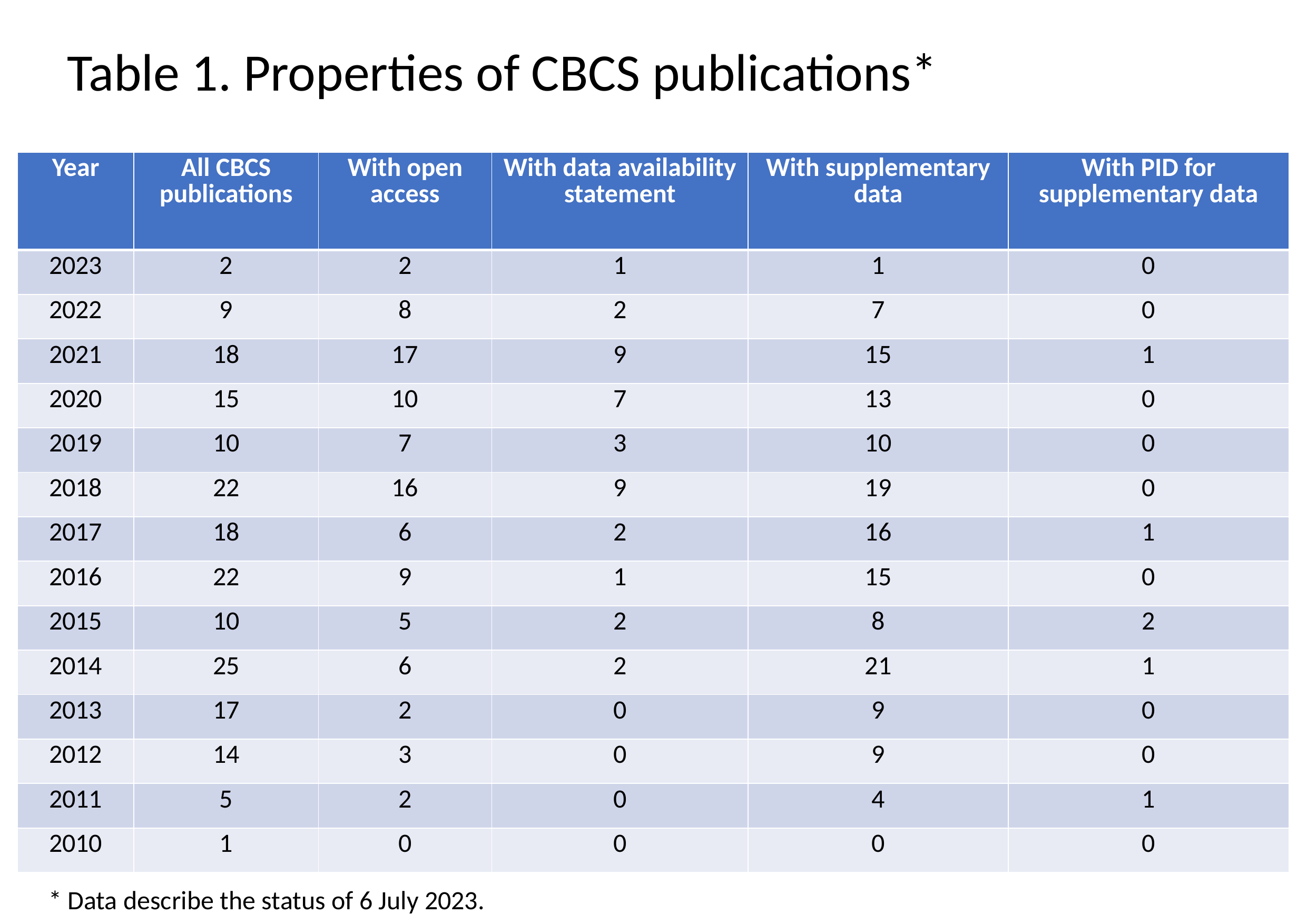

# Table 1. Properties of CBCS publications*
| Year | All CBCS publications | With open access | With data availability statement | With supplementary data | With PID for supplementary data |
| --- | --- | --- | --- | --- | --- |
| 2023 | 2 | 2 | 1 | 1 | 0 |
| 2022 | 9 | 8 | 2 | 7 | 0 |
| 2021 | 18 | 17 | 9 | 15 | 1 |
| 2020 | 15 | 10 | 7 | 13 | 0 |
| 2019 | 10 | 7 | 3 | 10 | 0 |
| 2018 | 22 | 16 | 9 | 19 | 0 |
| 2017 | 18 | 6 | 2 | 16 | 1 |
| 2016 | 22 | 9 | 1 | 15 | 0 |
| 2015 | 10 | 5 | 2 | 8 | 2 |
| 2014 | 25 | 6 | 2 | 21 | 1 |
| 2013 | 17 | 2 | 0 | 9 | 0 |
| 2012 | 14 | 3 | 0 | 9 | 0 |
| 2011 | 5 | 2 | 0 | 4 | 1 |
| 2010 | 1 | 0 | 0 | 0 | 0 |
* Data describe the status of 6 July 2023.